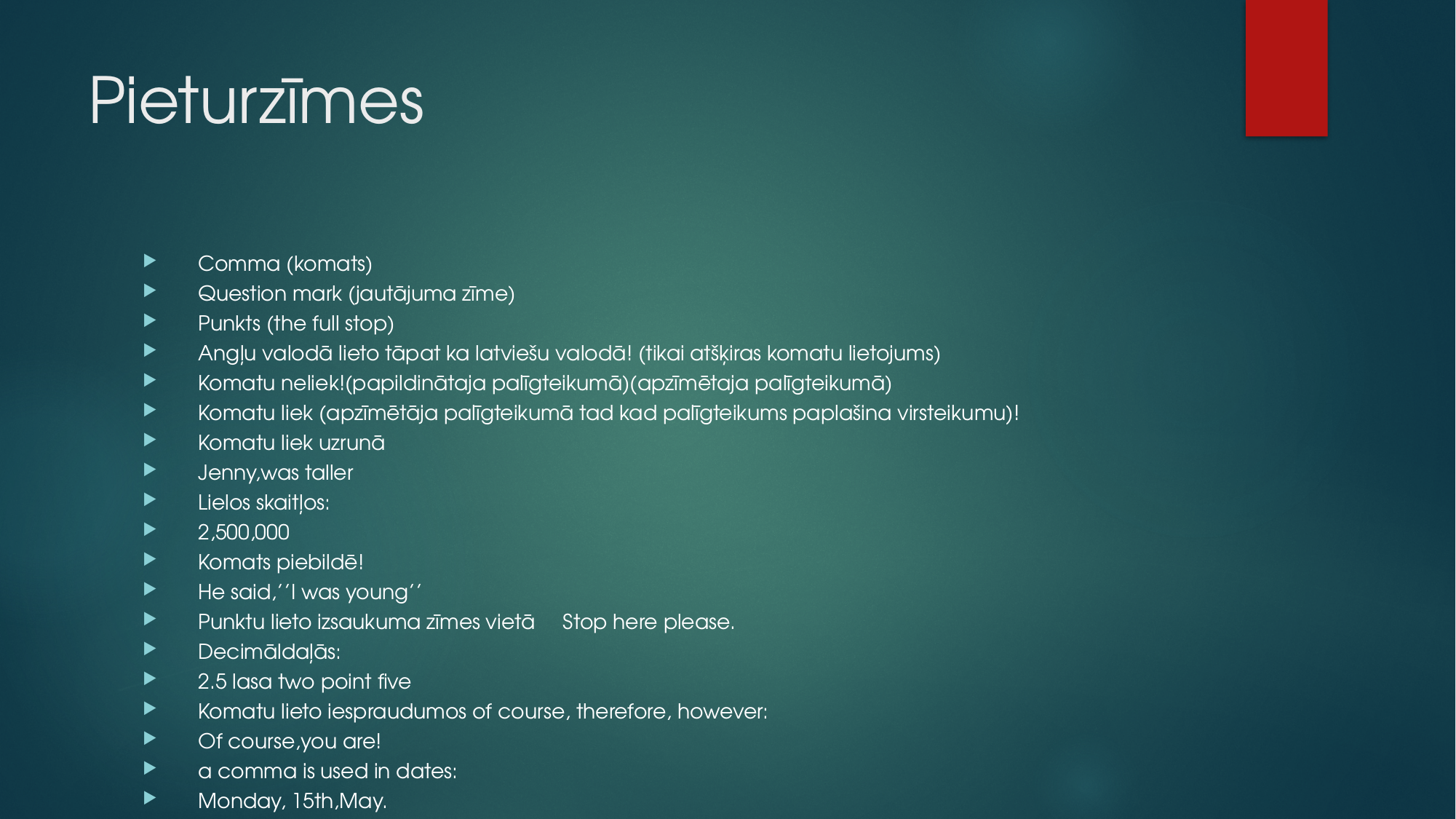

# Pieturzīmes
Comma (komats)
Question mark (jautājuma zīme)
Punkts (the full stop)
Angļu valodā lieto tāpat ka latviešu valodā! (tikai atšķiras komatu lietojums)
Komatu neliek!(papildinātaja palīgteikumā)(apzīmētaja palīgteikumā)
Komatu liek (apzīmētāja palīgteikumā tad kad palīgteikums paplašina virsteikumu)!
Komatu liek uzrunā
Jenny,was taller
Lielos skaitļos:
2,500,000
Komats piebildē!
He said,’’I was young’’
Punktu lieto izsaukuma zīmes vietā     Stop here please.
Decimāldaļās:
2.5 lasa two point five
Komatu lieto iespraudumos of course, therefore, however:
Of course,you are!
a comma is used in dates:
Monday, 15th,May.
Apostrofu lieto:
isn't can't etc.In possesive case piederības locījumā! The boy's friend. The parents work.
The Hyphen (svītriņa) ir mazāka nekā domuzīme is smallest thean the dash